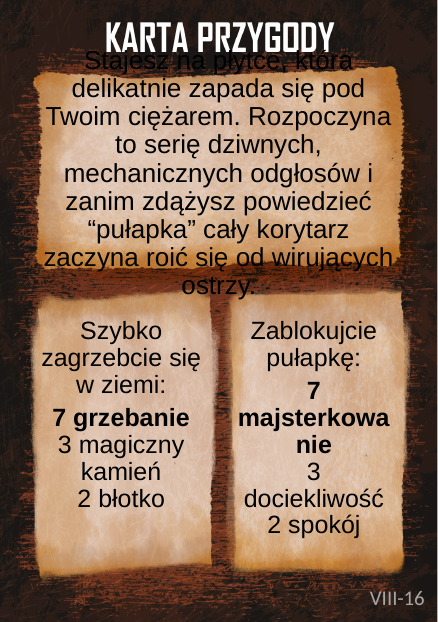

# Stajesz na płytce, która delikatnie zapada się pod Twoim ciężarem. Rozpoczyna to serię dziwnych, mechanicznych odgłosów i zanim zdążysz powiedzieć “pułapka” cały korytarz zaczyna roić się od wirujących ostrzy.
Zablokujcie pułapkę:
7 majsterkowanie
3 dociekliwość
2 spokój
Szybko zagrzebcie się w ziemi:
7 grzebanie
3 magiczny kamień
2 błotko
VIII-16